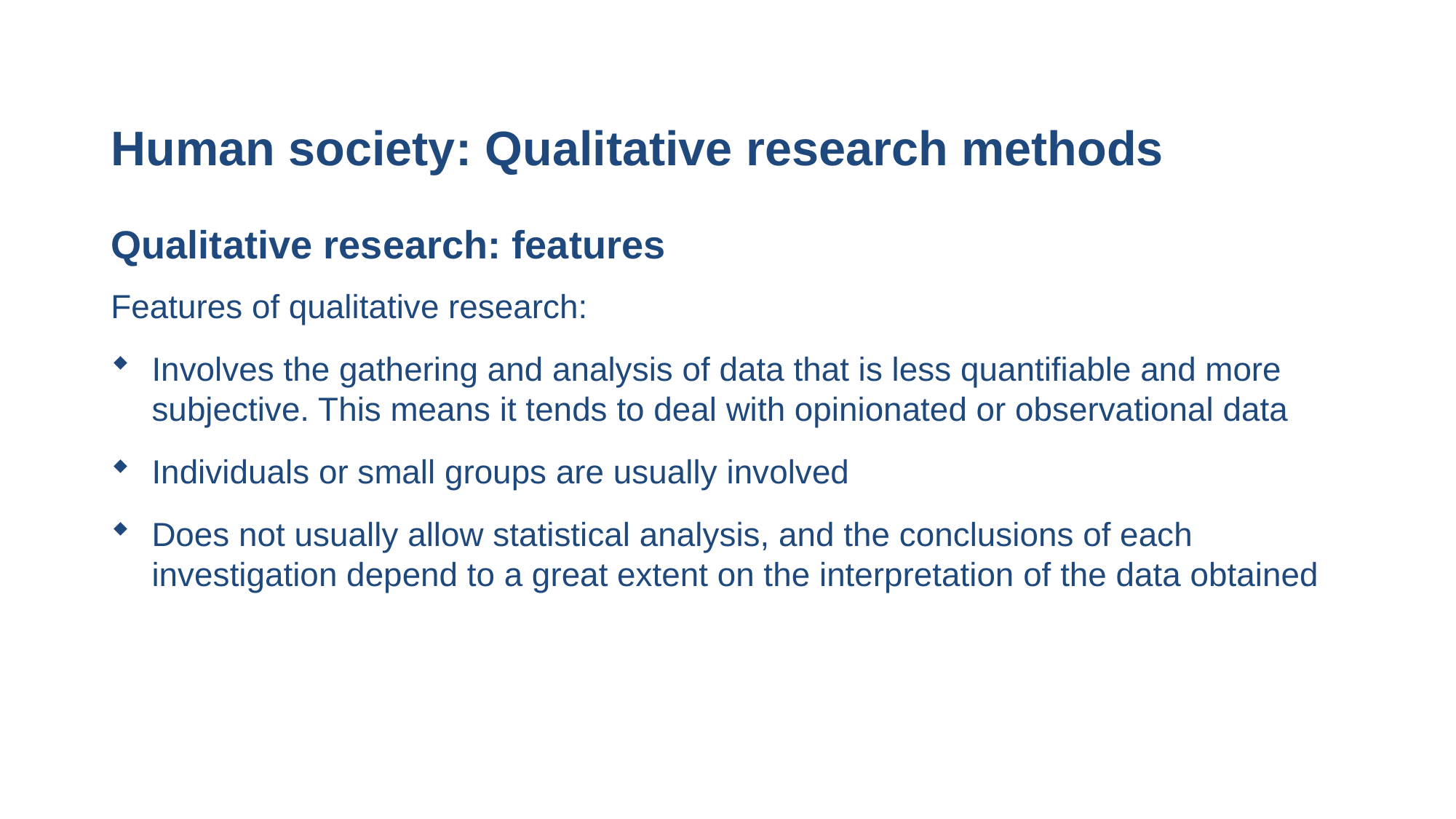

# Human society: Qualitative research methods
Qualitative research: features
Features of qualitative research:
Involves the gathering and analysis of data that is less quantifiable and more subjective. This means it tends to deal with opinionated or observational data
Individuals or small groups are usually involved
Does not usually allow statistical analysis, and the conclusions of each investigation depend to a great extent on the interpretation of the data obtained